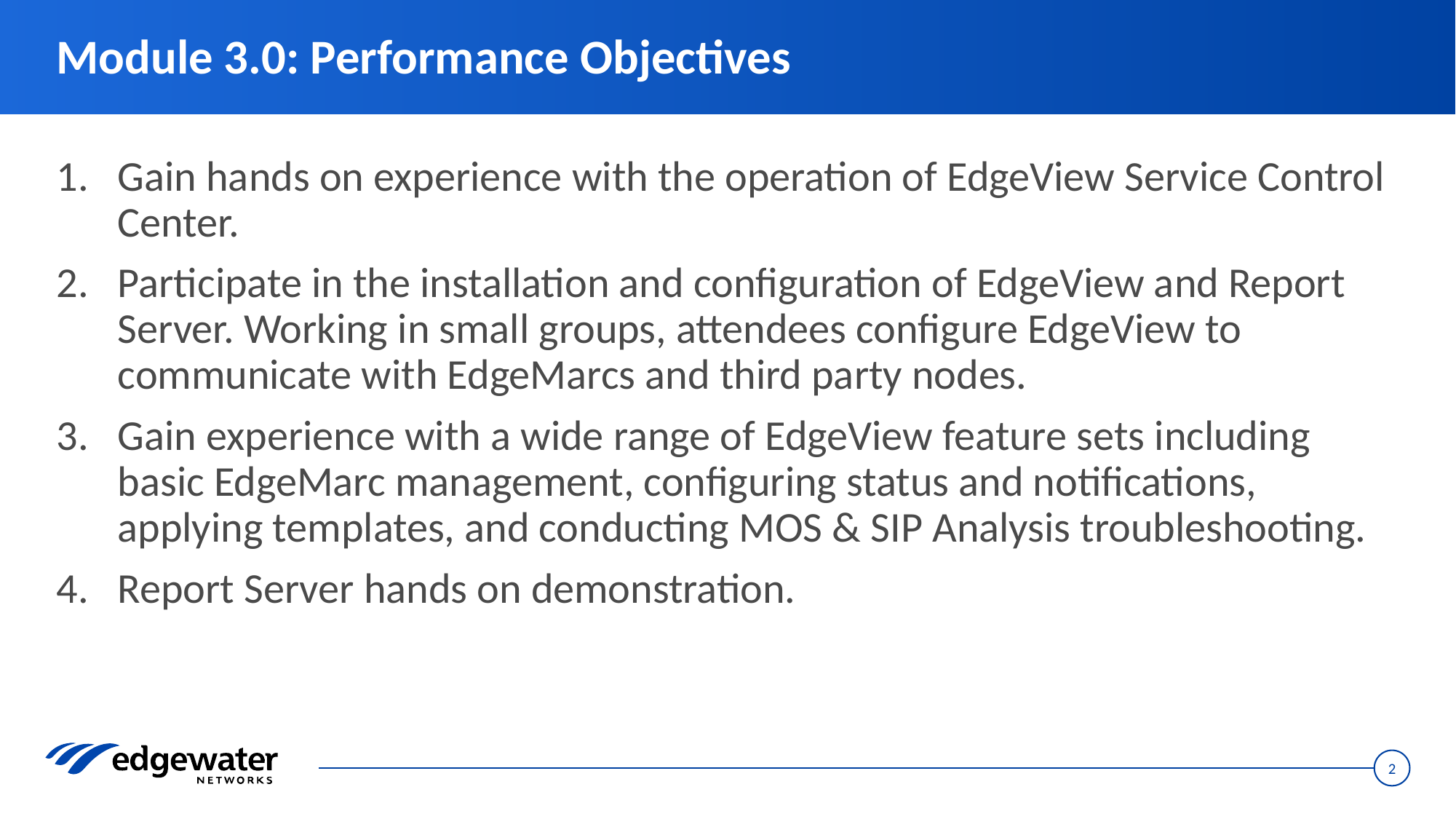

# Module 3.0: Performance Objectives
Gain hands on experience with the operation of EdgeView Service Control Center.
Participate in the installation and configuration of EdgeView and Report Server. Working in small groups, attendees configure EdgeView to communicate with EdgeMarcs and third party nodes.
Gain experience with a wide range of EdgeView feature sets including basic EdgeMarc management, configuring status and notifications, applying templates, and conducting MOS & SIP Analysis troubleshooting.
Report Server hands on demonstration.